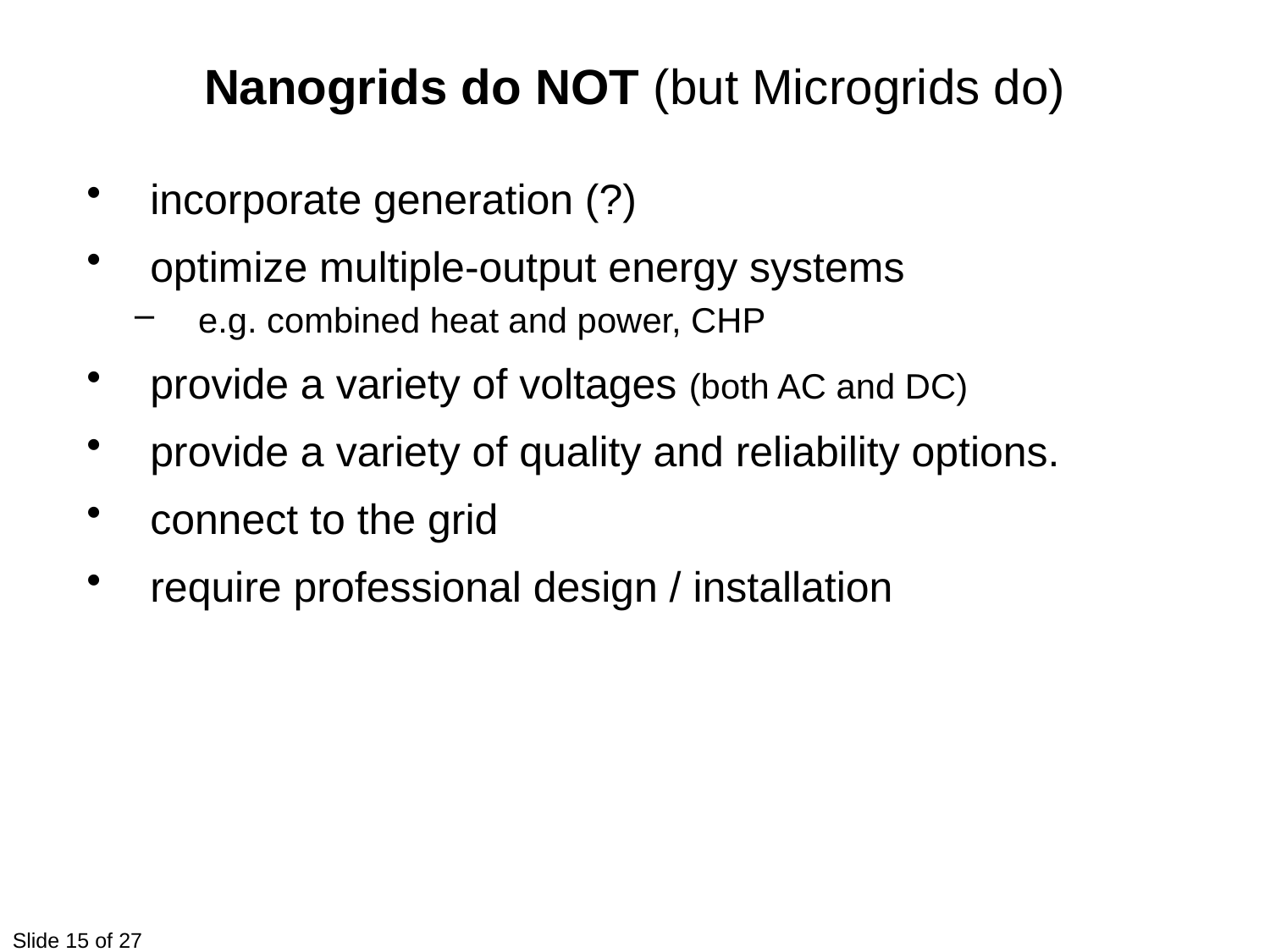

Nanogrids do NOT (but Microgrids do)
incorporate generation (?)
optimize multiple-output energy systems
e.g. combined heat and power, CHP
provide a variety of voltages (both AC and DC)
provide a variety of quality and reliability options.
connect to the grid
require professional design / installation